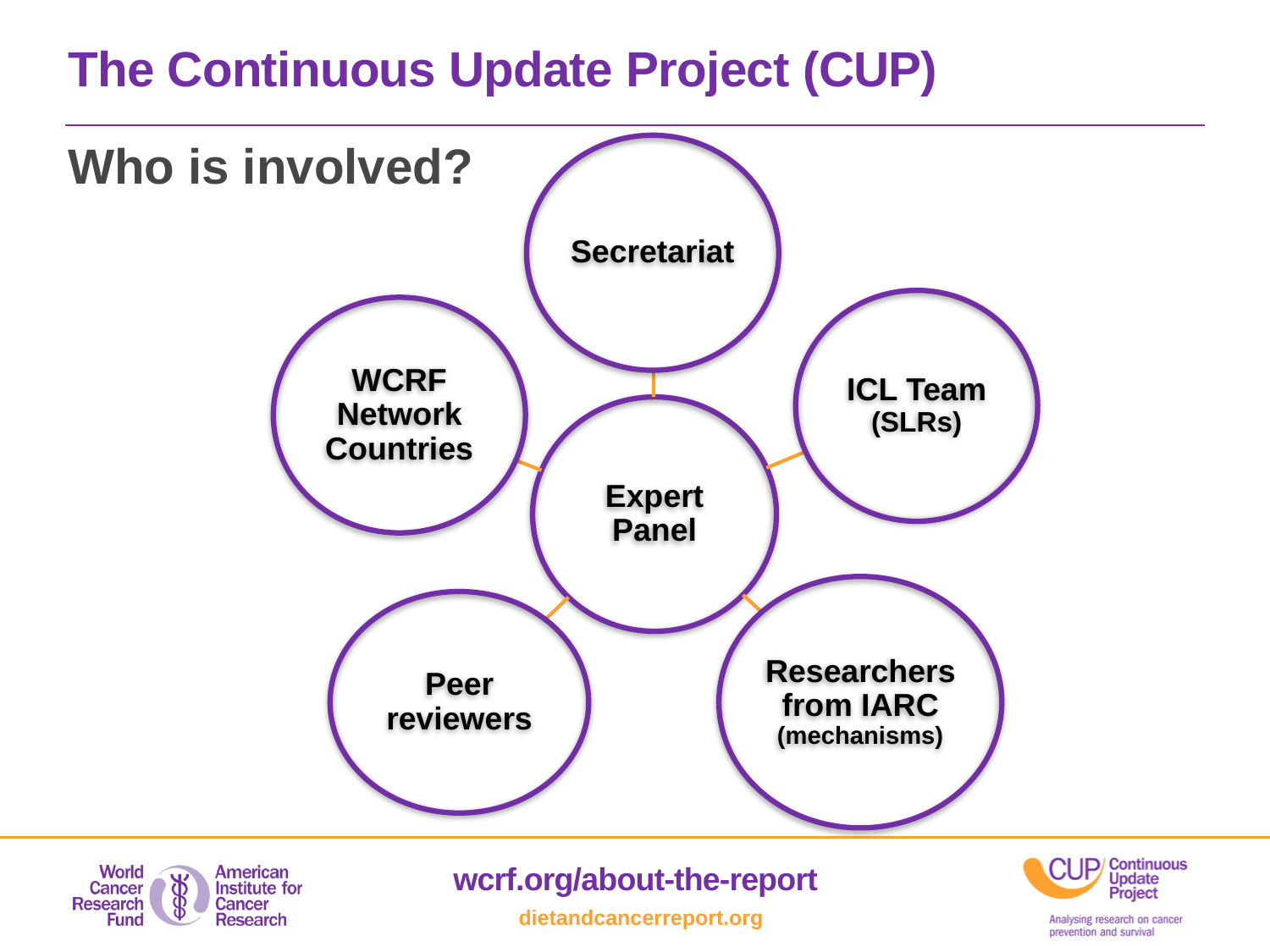

The Continuous Update Project (CUP)
Who is involved?
Expert Panel

Secretariat

ICL Team (SLRs)

Researchers from IARC (mechanisms)

Peer reviewers

WCRF Network Countries
wcrf.org/about-the-report